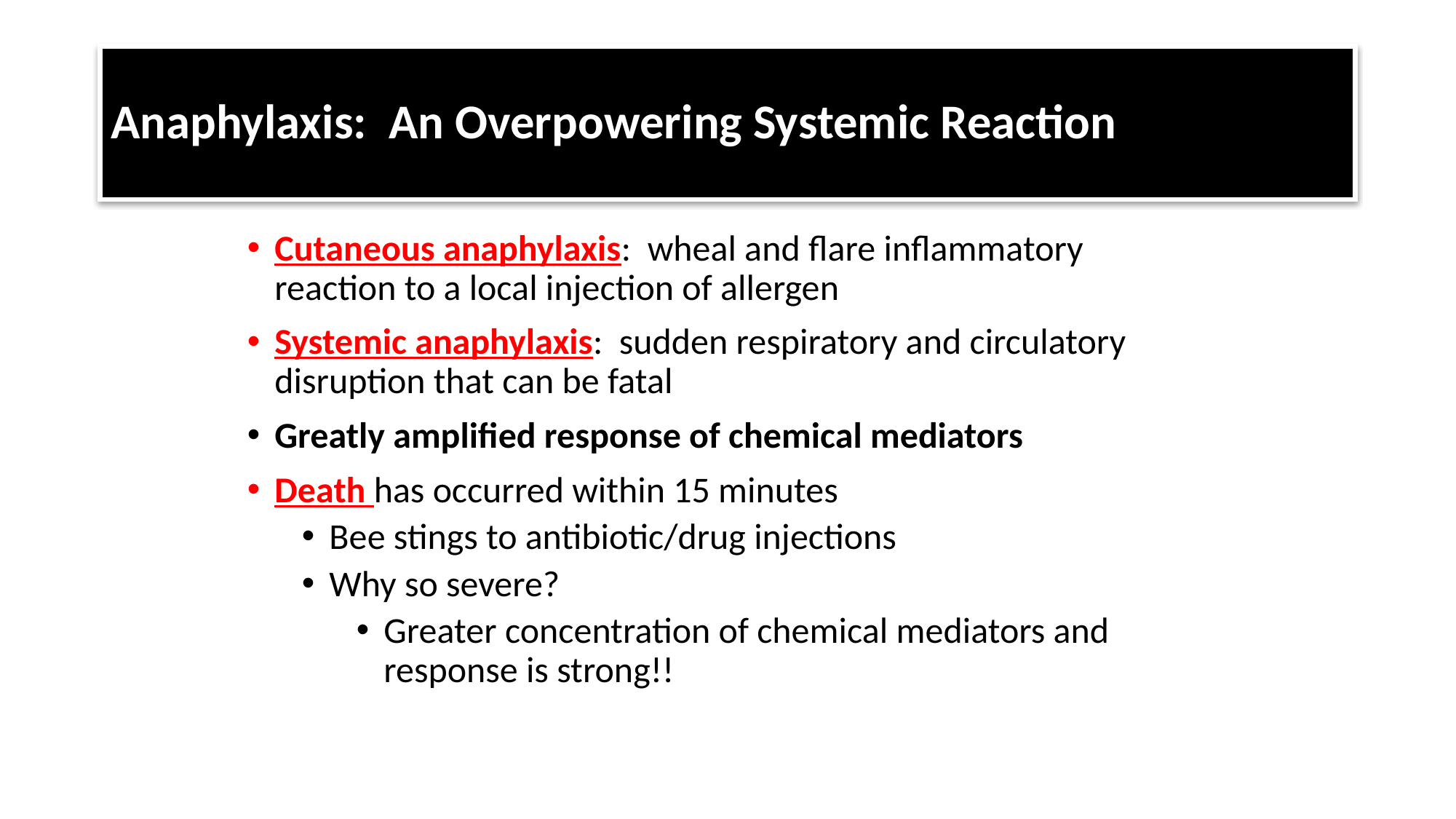

# Anaphylaxis:  An Overpowering Systemic Reaction
Cutaneous anaphylaxis:  wheal and flare inflammatory reaction to a local injection of allergen
Systemic anaphylaxis:  sudden respiratory and circulatory disruption that can be fatal
Greatly amplified response of chemical mediators
Death has occurred within 15 minutes
Bee stings to antibiotic/drug injections
Why so severe?
Greater concentration of chemical mediators and response is strong!!